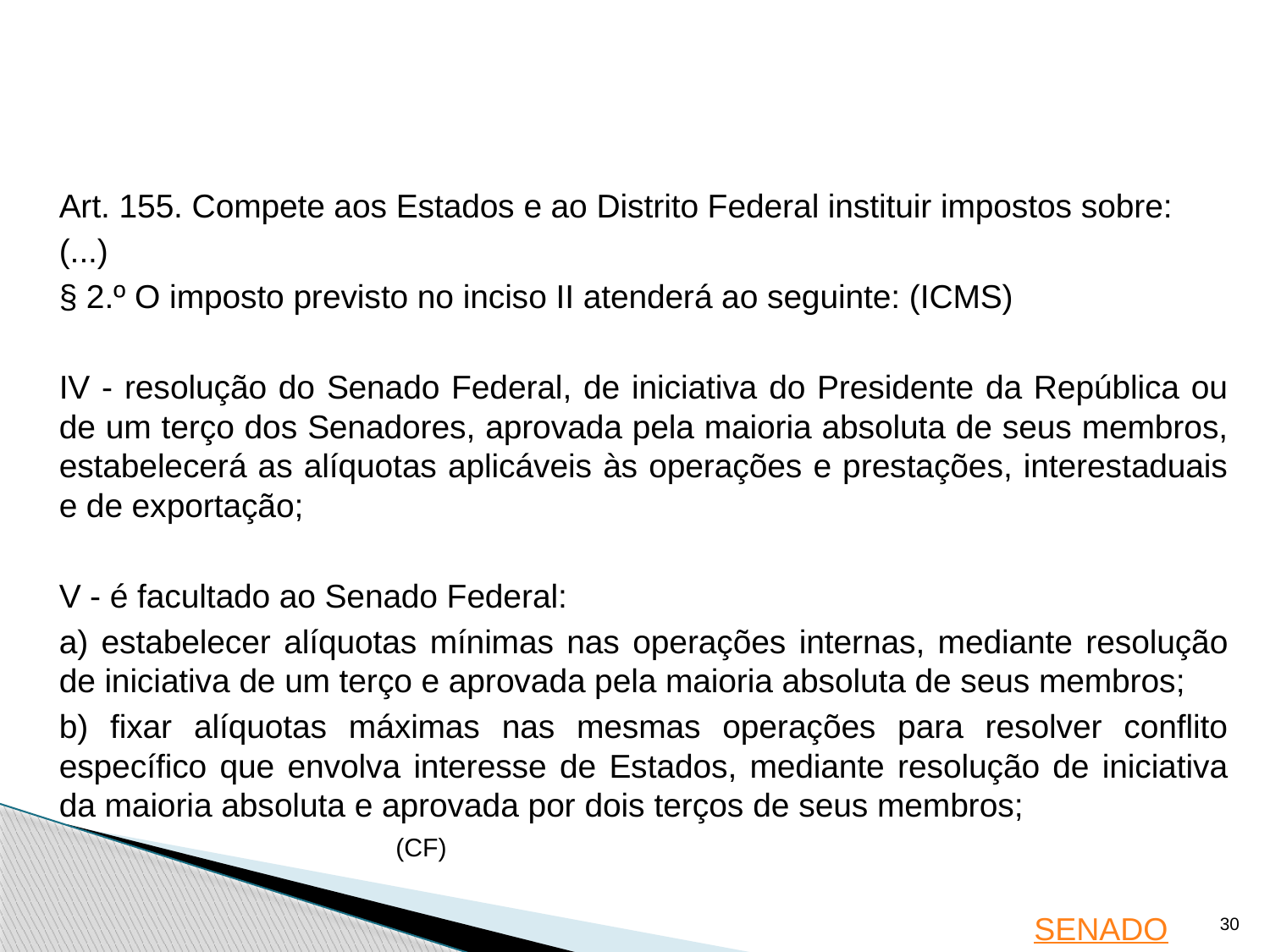

Art. 155. Compete aos Estados e ao Distrito Federal instituir impostos sobre:
	(...)
	§ 2.º O imposto previsto no inciso II atenderá ao seguinte: (ICMS)

	IV - resolução do Senado Federal, de iniciativa do Presidente da República ou de um terço dos Senadores, aprovada pela maioria absoluta de seus membros, estabelecerá as alíquotas aplicáveis às operações e prestações, interestaduais e de exportação;

	V - é facultado ao Senado Federal:
	a) estabelecer alíquotas mínimas nas operações internas, mediante resolução de iniciativa de um terço e aprovada pela maioria absoluta de seus membros;
	b) fixar alíquotas máximas nas mesmas operações para resolver conflito específico que envolva interesse de Estados, mediante resolução de iniciativa da maioria absoluta e aprovada por dois terços de seus membros;                                                            (CF)

30
SENADO